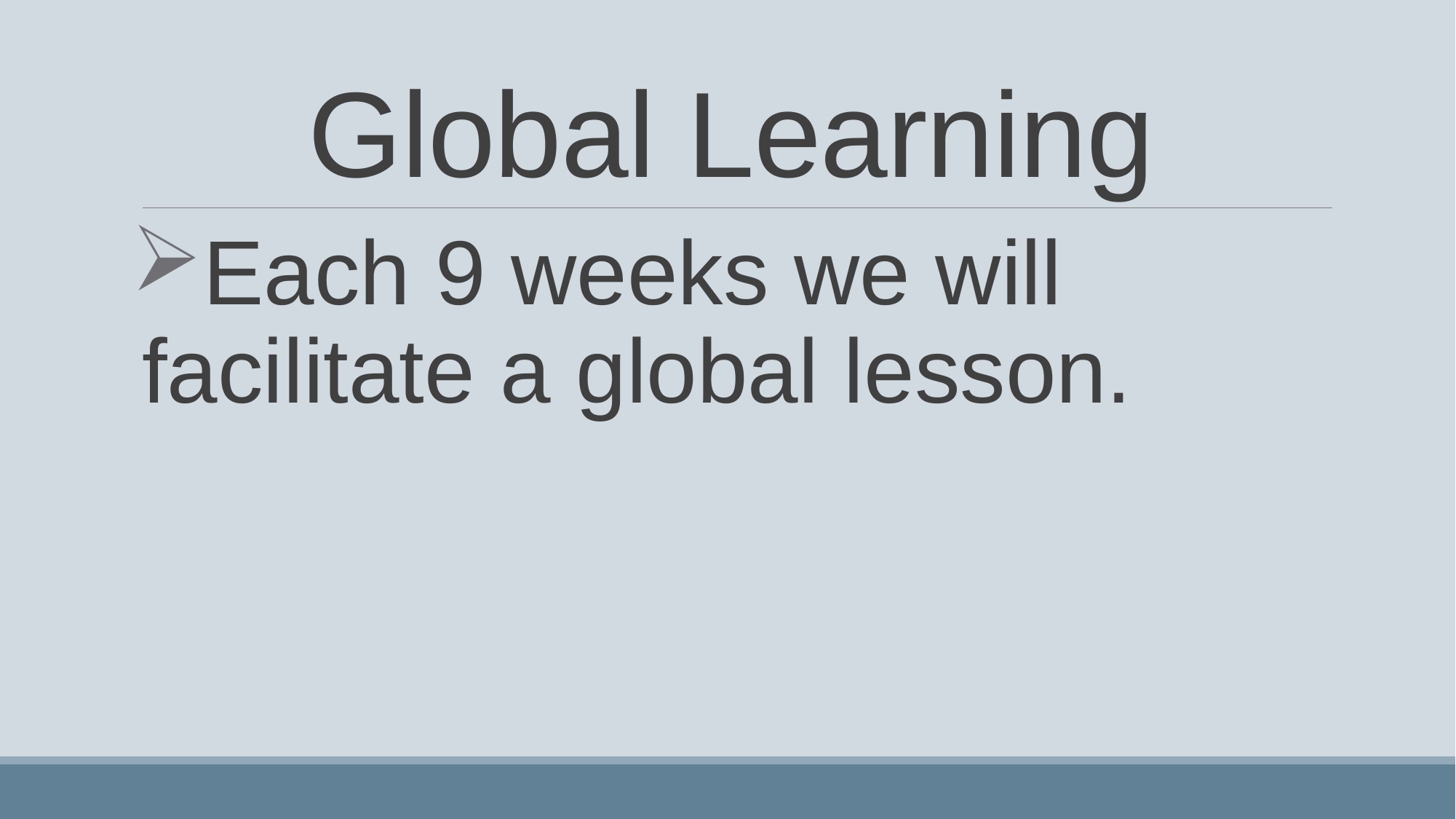

# Global Learning
Each 9 weeks we will facilitate a global lesson.